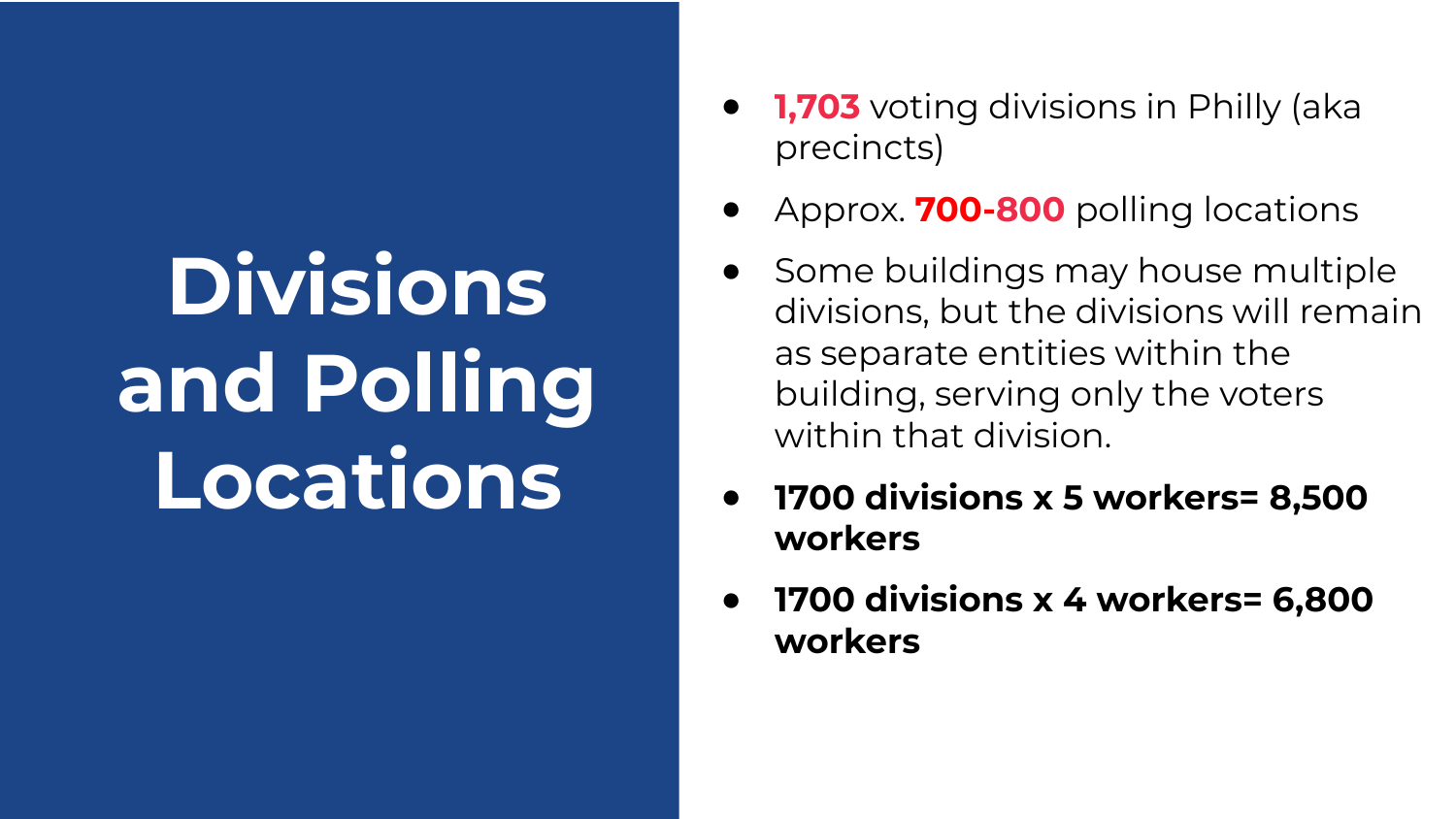

1,703 voting divisions in Philly (aka precincts)
Approx. 700-800 polling locations
Some buildings may house multiple divisions, but the divisions will remain as separate entities within the building, serving only the voters within that division.
1700 divisions x 5 workers= 8,500 workers
1700 divisions x 4 workers= 6,800 workers
Divisions and Polling Locations